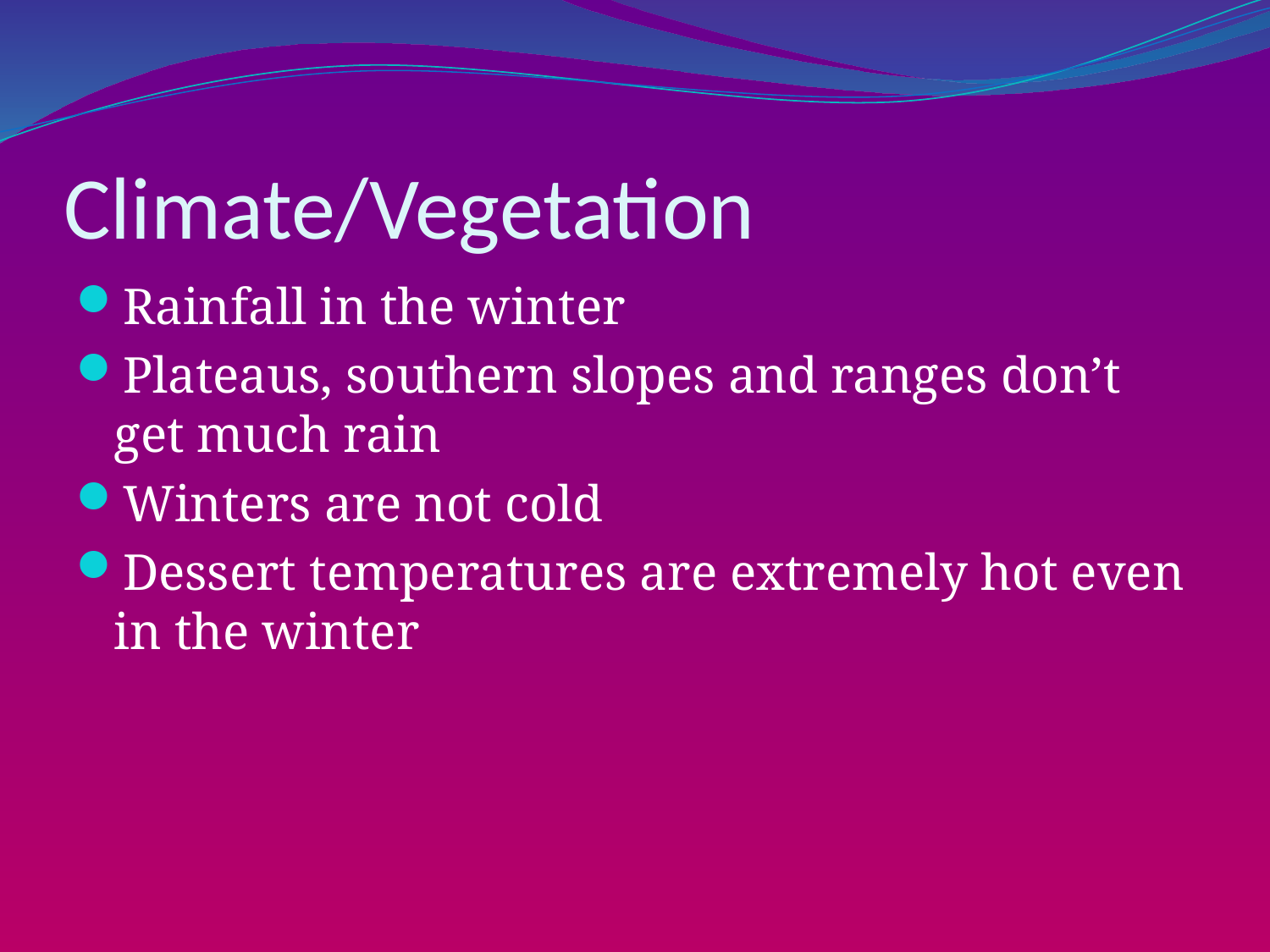

# Climate/Vegetation
Rainfall in the winter
Plateaus, southern slopes and ranges don’t get much rain
Winters are not cold
Dessert temperatures are extremely hot even in the winter